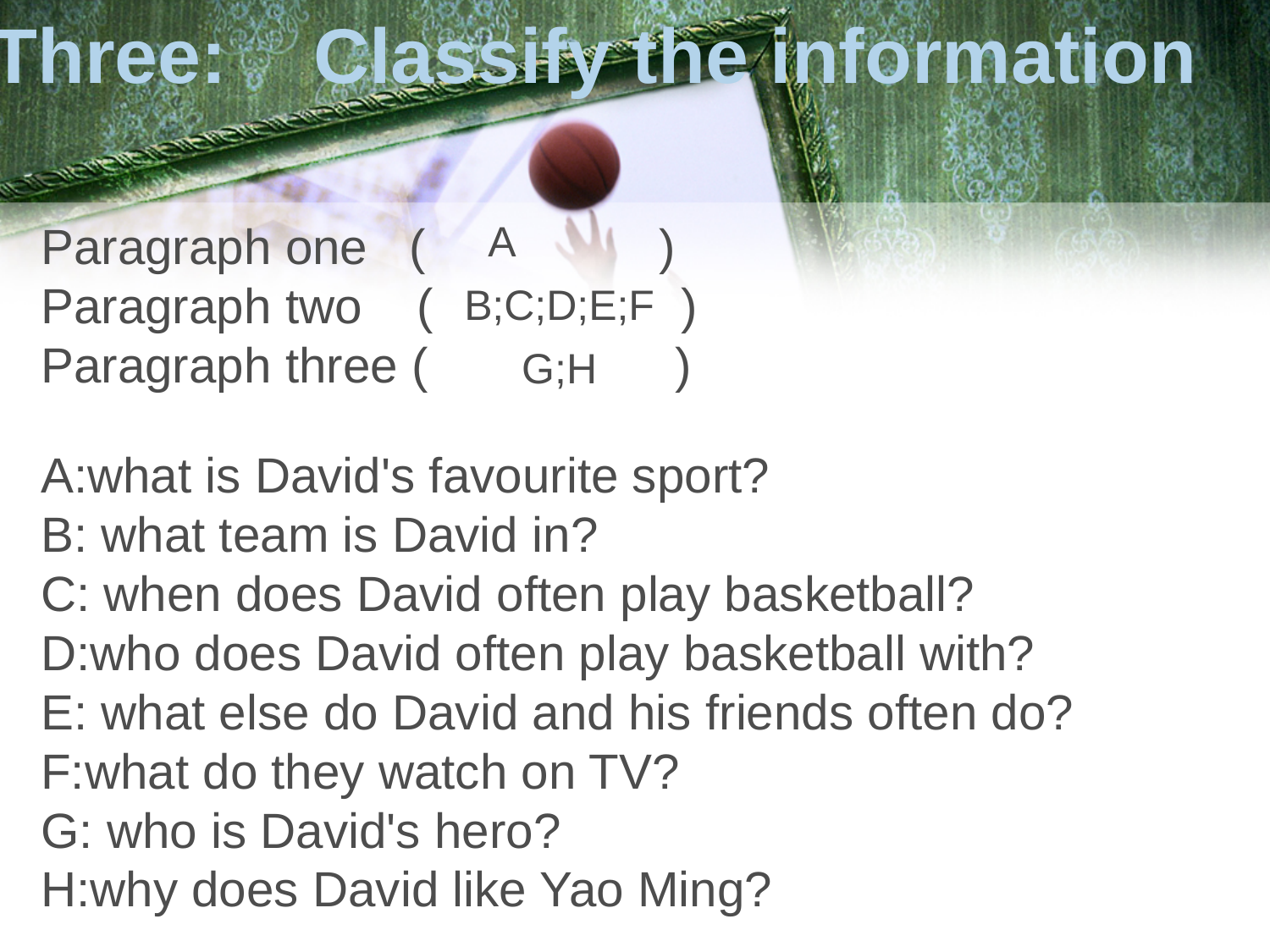

Three:    Classify the information
Paragraph one   (                 )
Paragraph two    (                  )
Paragraph three (                  )

A:what is David's favourite sport?
B: what team is David in?
C: when does David often play basketball?
D:who does David often play basketball with?
E: what else do David and his friends often do?
F:what do they watch on TV?
G: who is David's hero?
H:why does David like Yao Ming?

A
B;C;D;E;F
G;H